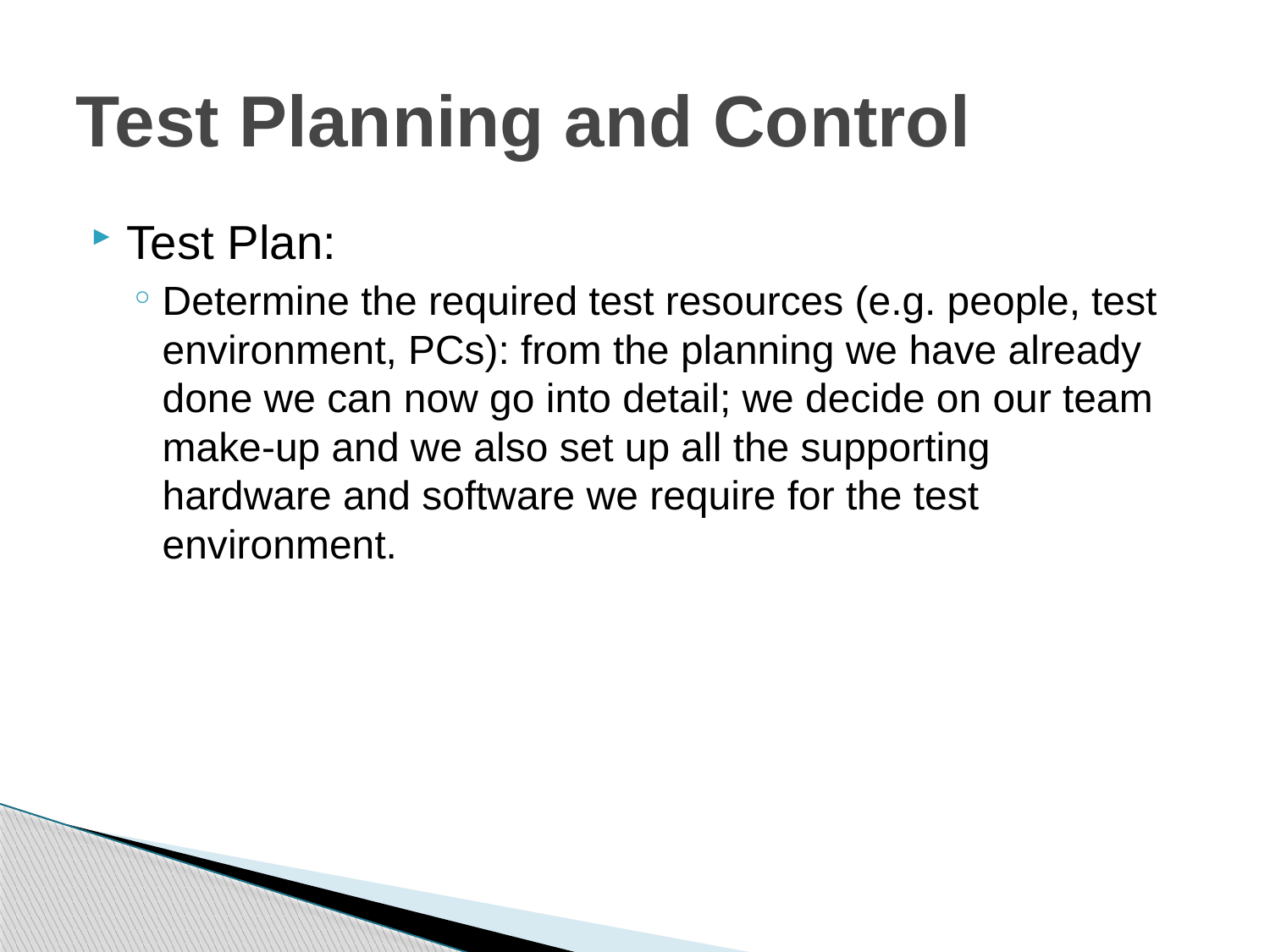

# Test Planning and Control
Test Plan:
Determine the required test resources (e.g. people, test environment, PCs): from the planning we have already done we can now go into detail; we decide on our team make-up and we also set up all the supporting hardware and software we require for the test environment.